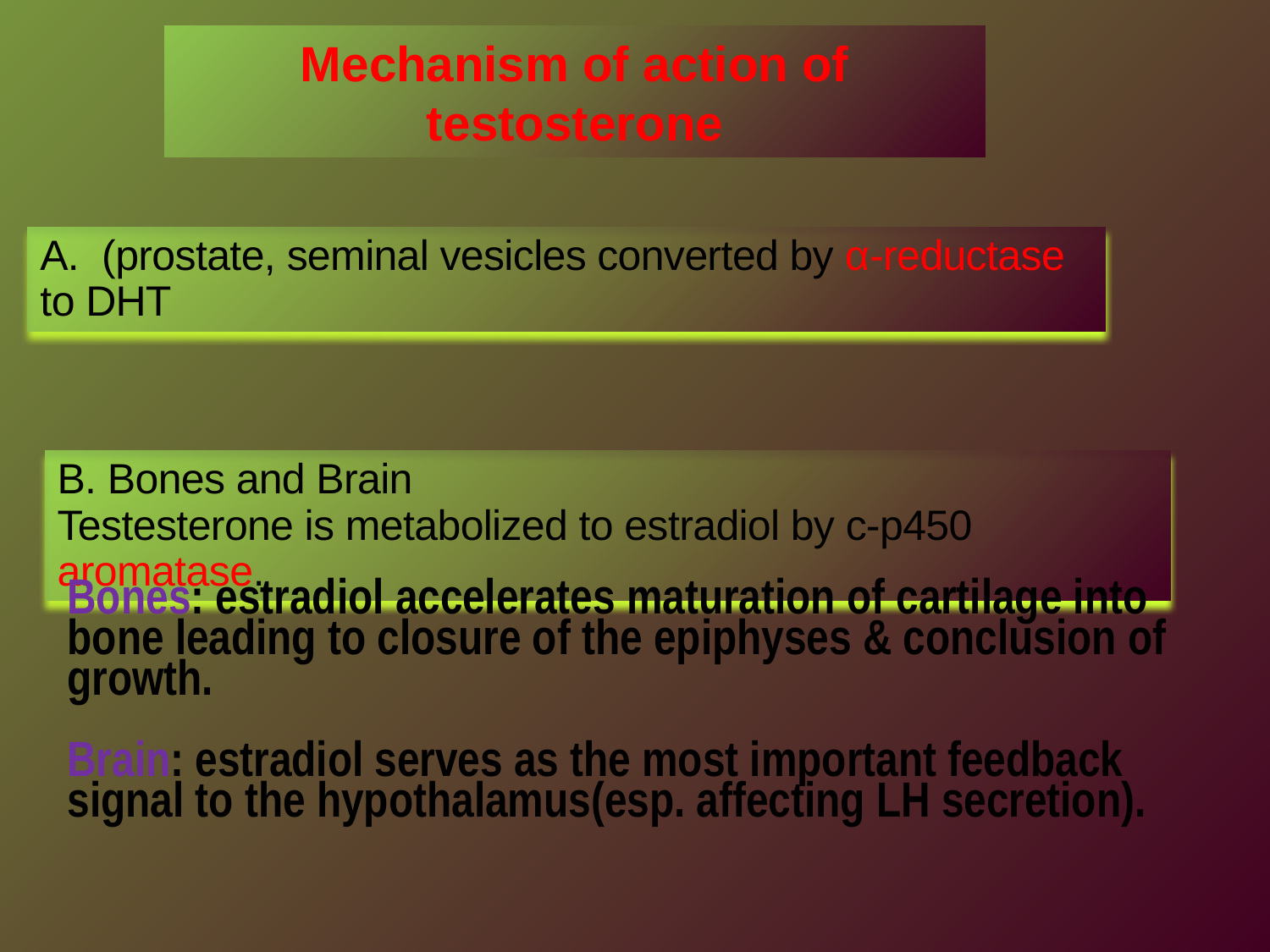

Mechanism of action of testosterone
A.  (prostate, seminal vesicles converted by α-reductase to DHT
B. Bones and Brain
Testesterone is metabolized to estradiol by c-p450 aromatase.

Bones: estradiol accelerates maturation of cartilage into bone leading to closure of the epiphyses & conclusion of growth.

Brain: estradiol serves as the most important feedback signal to the hypothalamus(esp. affecting LH secretion).